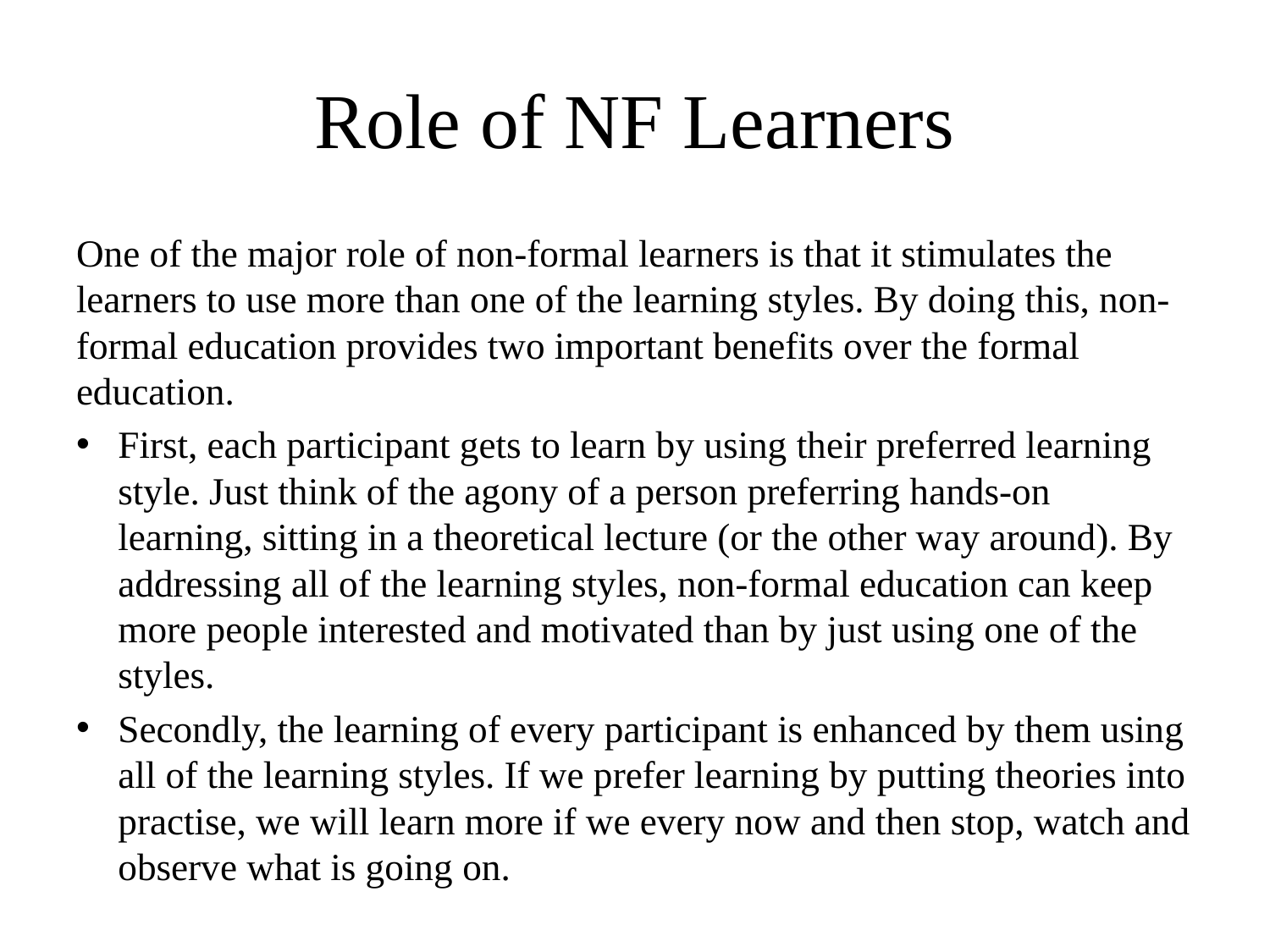

# Role of NF Learners
One of the major role of non-formal learners is that it stimulates the learners to use more than one of the learning styles. By doing this, non-formal education provides two important benefits over the formal education.
First, each participant gets to learn by using their preferred learning style. Just think of the agony of a person preferring hands-on learning, sitting in a theoretical lecture (or the other way around). By addressing all of the learning styles, non-formal education can keep more people interested and motivated than by just using one of the styles.
Secondly, the learning of every participant is enhanced by them using all of the learning styles. If we prefer learning by putting theories into practise, we will learn more if we every now and then stop, watch and observe what is going on.